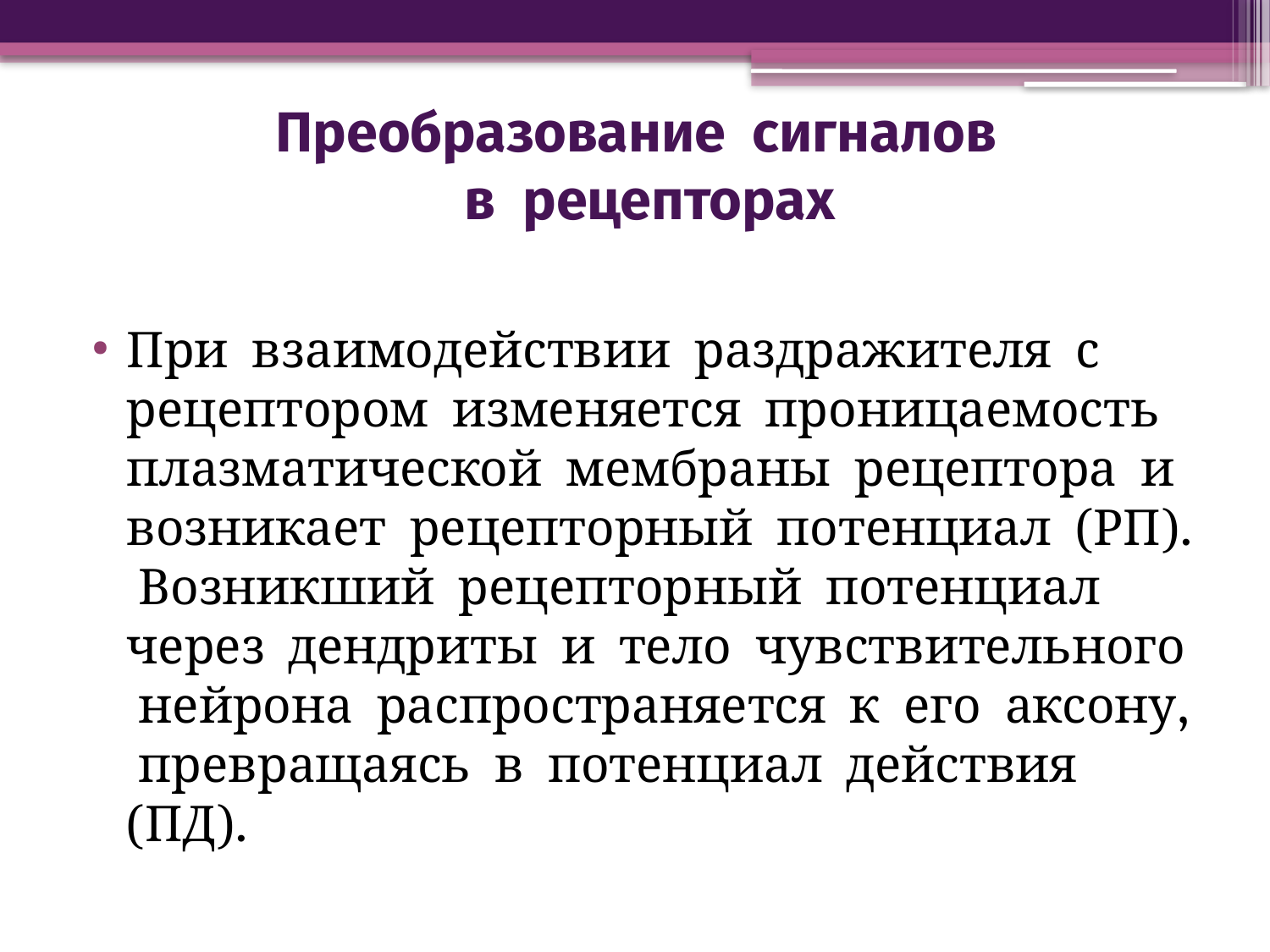

# Преобразование  сигналов в  рецепторах
При  взаимодействии  раздражителя  с  рецептором  изменяется  проницаемость  плазматической  мембраны  рецептора  и  возникает  рецепторный  потенциал  (РП).  Возникший  рецепторный  потенциал  через  дендриты  и  тело  чувствительного  нейрона  распространяется  к  его  аксону,  превращаясь  в  потенциал  действия (ПД).